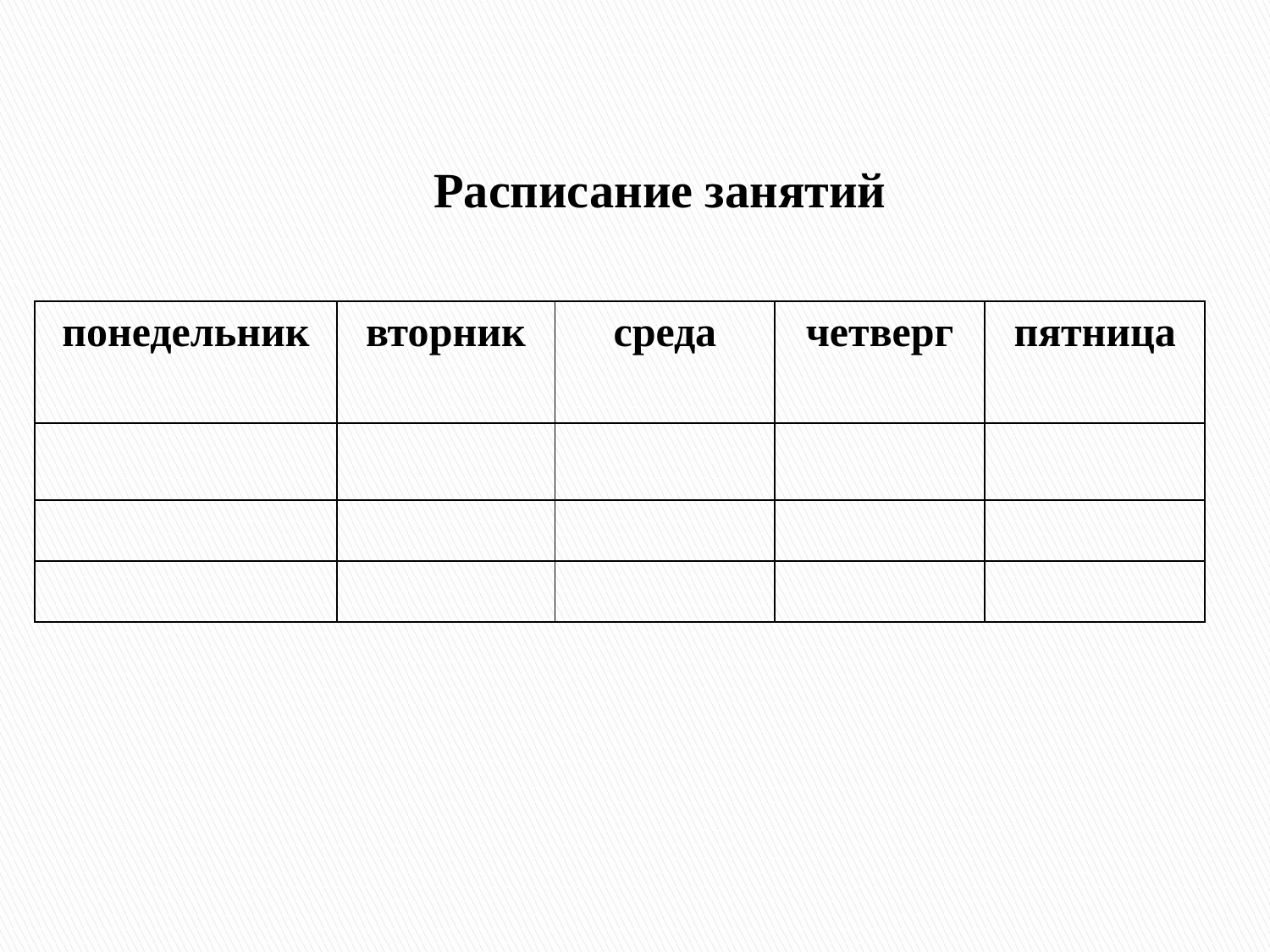

#
Расписание занятий
| понедельник | вторник | среда | четверг | пятница |
| --- | --- | --- | --- | --- |
|  |  |  |  |  |
|  |  |  |  |  |
|  |  |  |  |  |